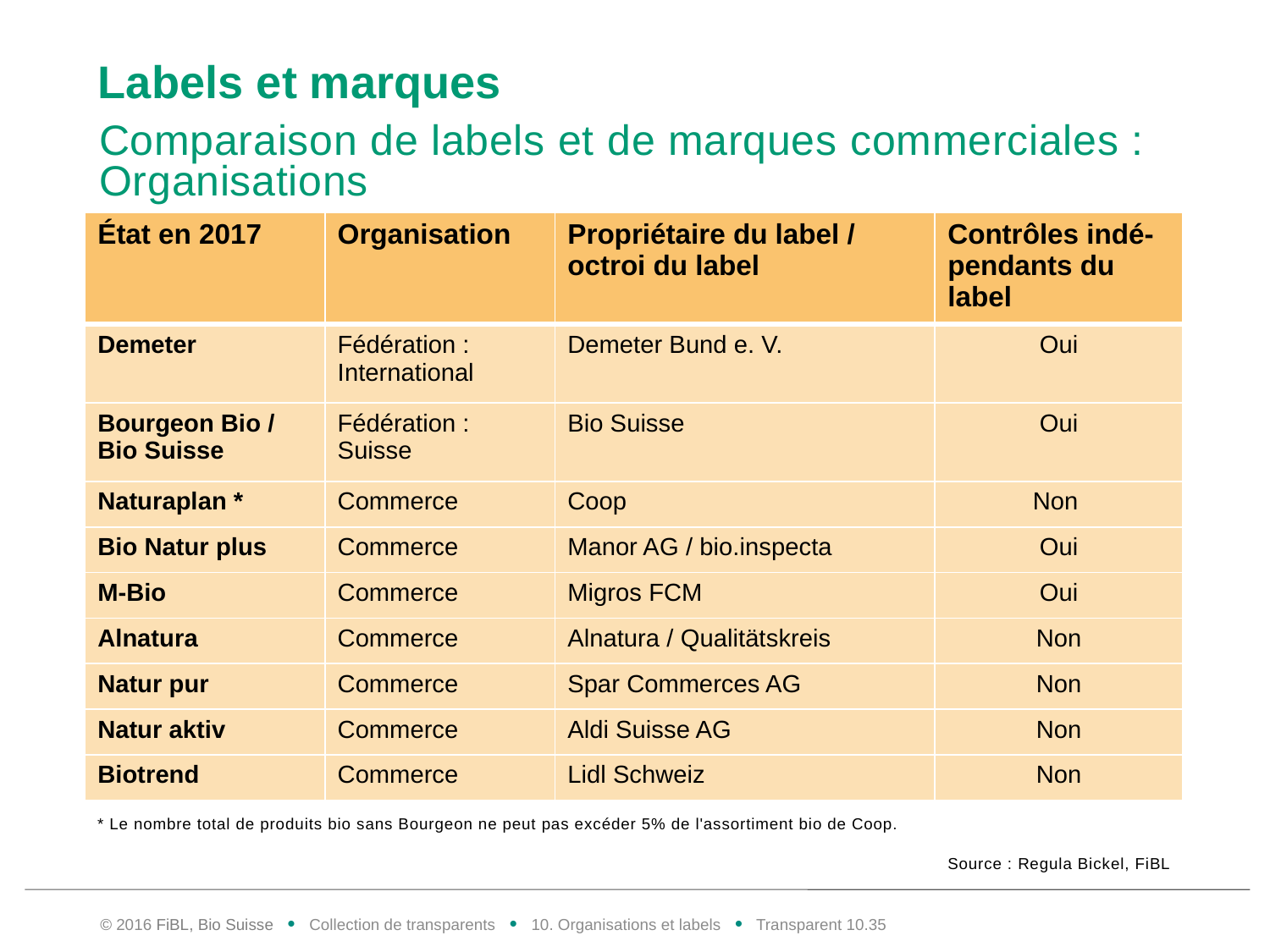

# Labels et marques
Comparaison de labels et de marques commerciales :
Organisations
| État en 2017 | Organisation | Propriétaire du label / octroi du label | Contrôles indé-pendants du label |
| --- | --- | --- | --- |
| Demeter | Fédération : International | Demeter Bund e. V. | Oui |
| Bourgeon Bio / Bio Suisse | Fédération : Suisse | Bio Suisse | Oui |
| Naturaplan \* | Commerce | Coop | Non |
| Bio Natur plus | Commerce | Manor AG / bio.inspecta | Oui |
| M-Bio | Commerce | Migros FCM | Oui |
| Alnatura | Commerce | Alnatura / Qualitätskreis | Non |
| Natur pur | Commerce | Spar Commerces AG | Non |
| Natur aktiv | Commerce | Aldi Suisse AG | Non |
| Biotrend | Commerce | Lidl Schweiz | Non |
* Le nombre total de produits bio sans Bourgeon ne peut pas excéder 5% de l'assortiment bio de Coop.
Source : Regula Bickel, FiBL
© 2016 FiBL, Bio Suisse   •   Collection de transparents   •   10. Organisations et labels   •   Transparent 10.35